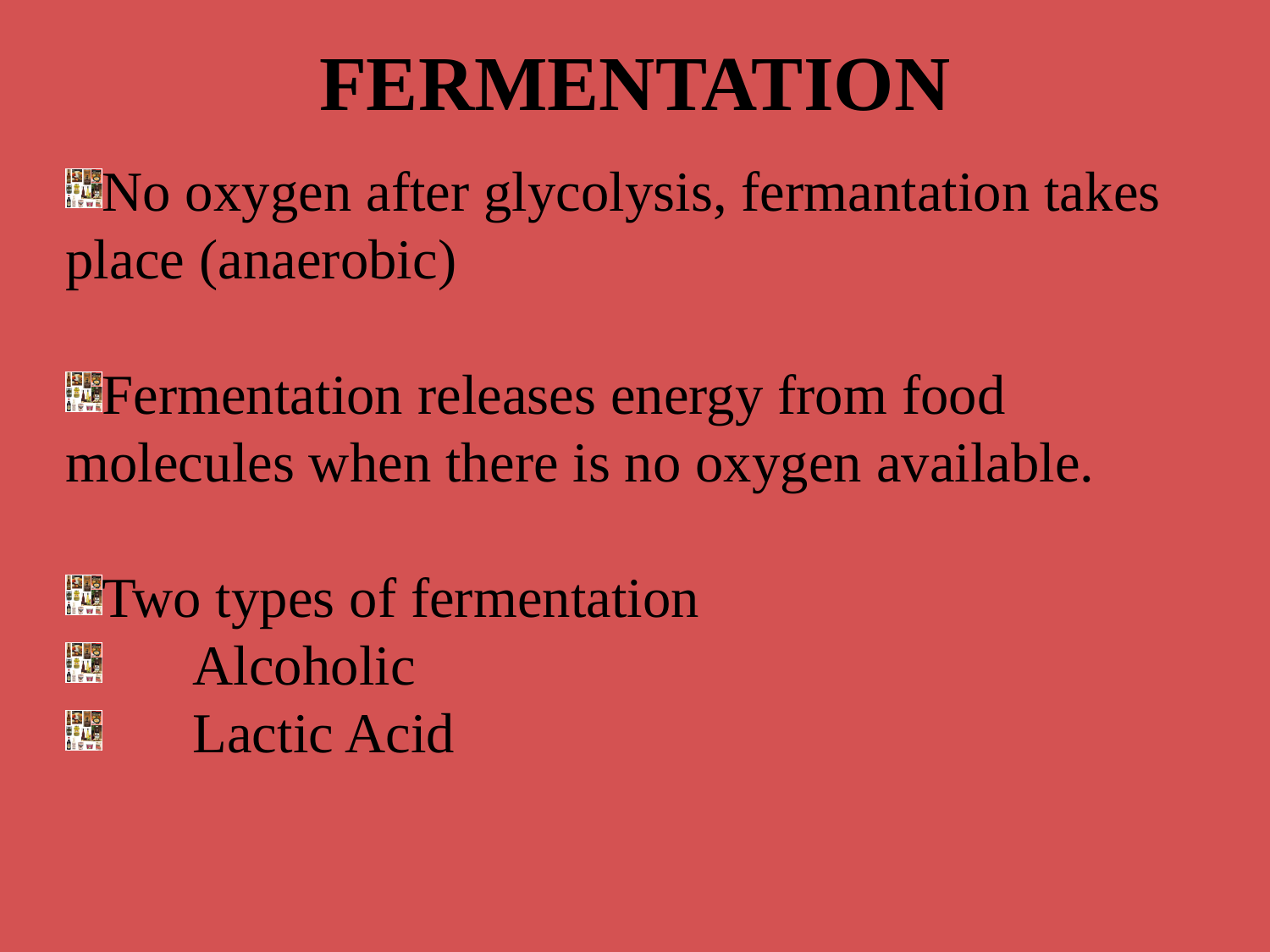

# FERMENTATION
No oxygen after glycolysis, fermantation takes place (anaerobic)

Fermentation releases energy from food molecules when there is no oxygen available.

Two types of fermentation
	Alcoholic
	Lactic Acid